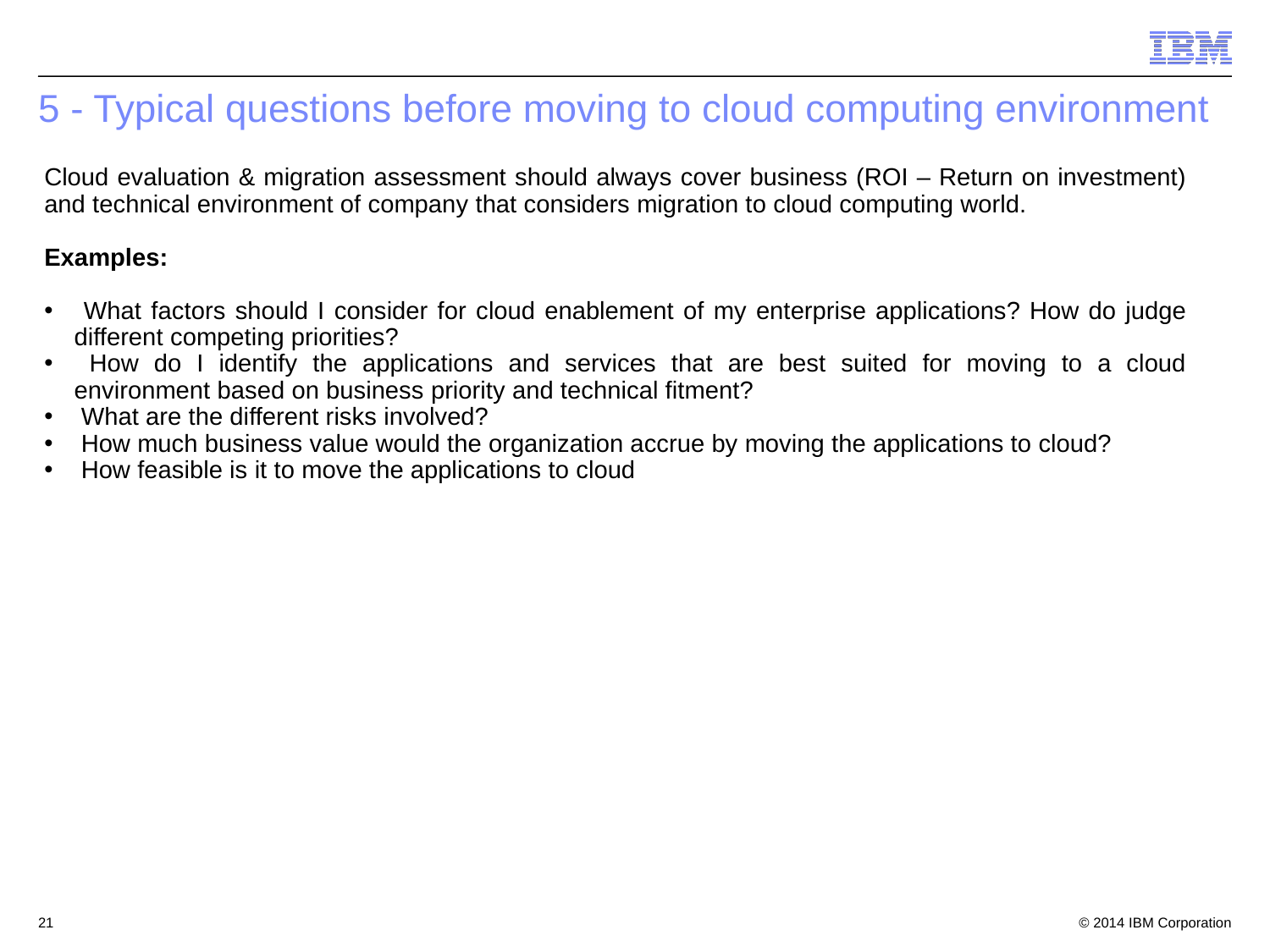

# 5 - Typical questions before moving to cloud computing environment
Cloud evaluation & migration assessment should always cover business (ROI – Return on investment) and technical environment of company that considers migration to cloud computing world.

Examples:

 What factors should I consider for cloud enablement of my enterprise applications? How do judge different competing priorities?
 How do I identify the applications and services that are best suited for moving to a cloud environment based on business priority and technical fitment?
 What are the different risks involved?
 How much business value would the organization accrue by moving the applications to cloud?
 How feasible is it to move the applications to cloud

21